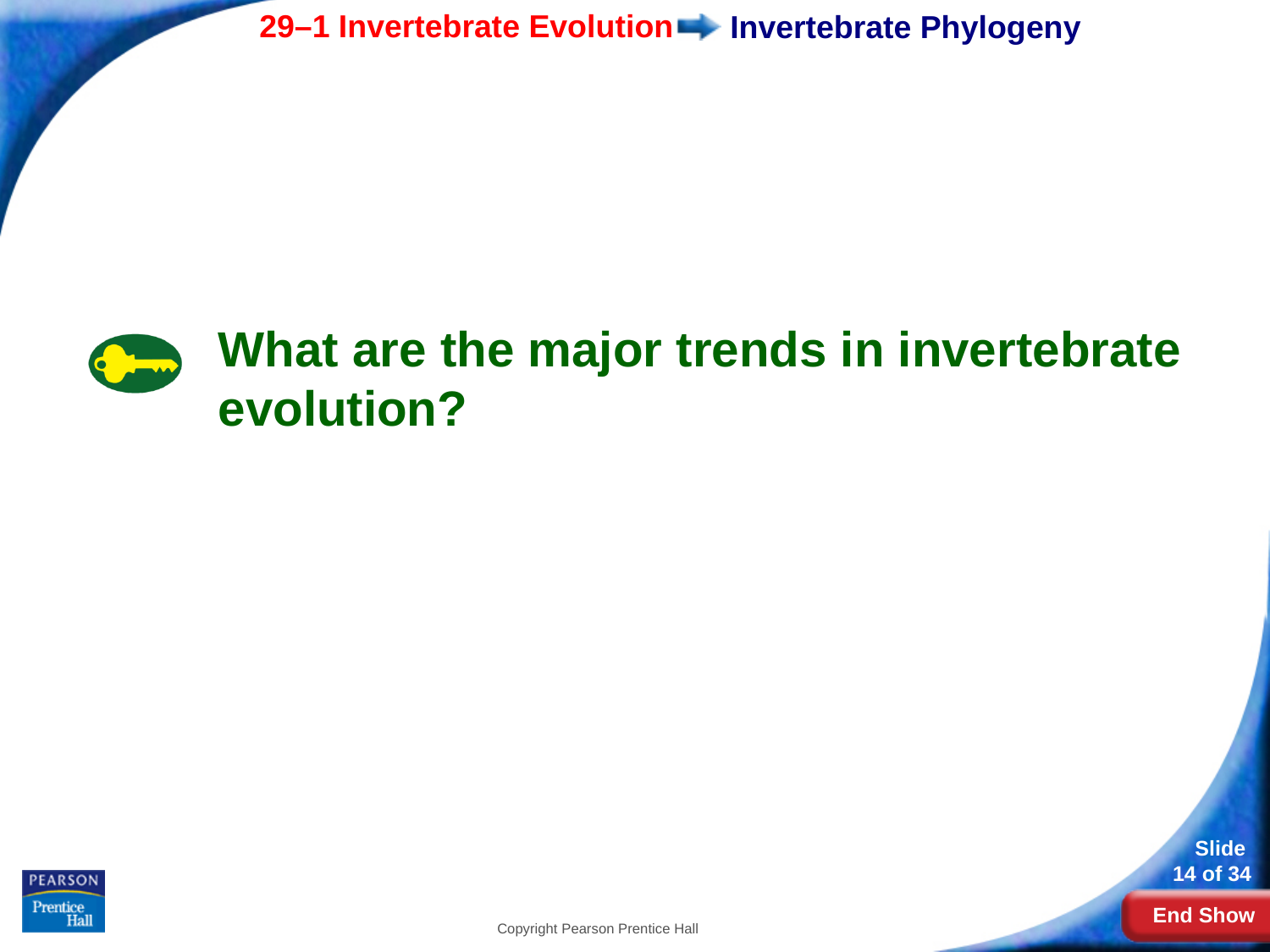

# Invertebrate Phylogeny

What are the major trends in invertebrate evolution?

Copyright Pearson Prentice Hall